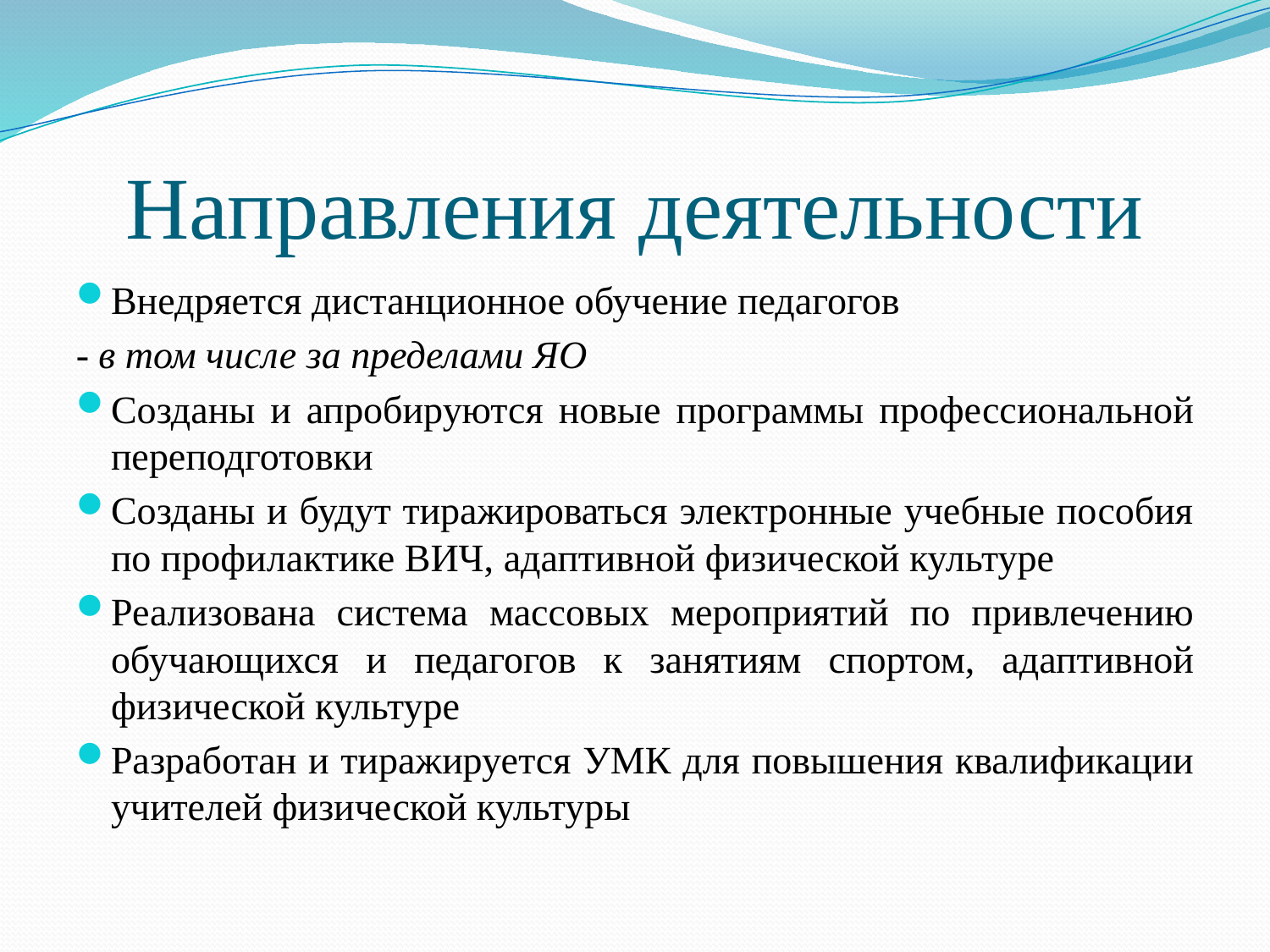

# Направления деятельности
Внедряется дистанционное обучение педагогов
- в том числе за пределами ЯО
Созданы и апробируются новые программы профессиональной переподготовки
Созданы и будут тиражироваться электронные учебные пособия по профилактике ВИЧ, адаптивной физической культуре
Реализована система массовых мероприятий по привлечению обучающихся и педагогов к занятиям спортом, адаптивной физической культуре
Разработан и тиражируется УМК для повышения квалификации учителей физической культуры